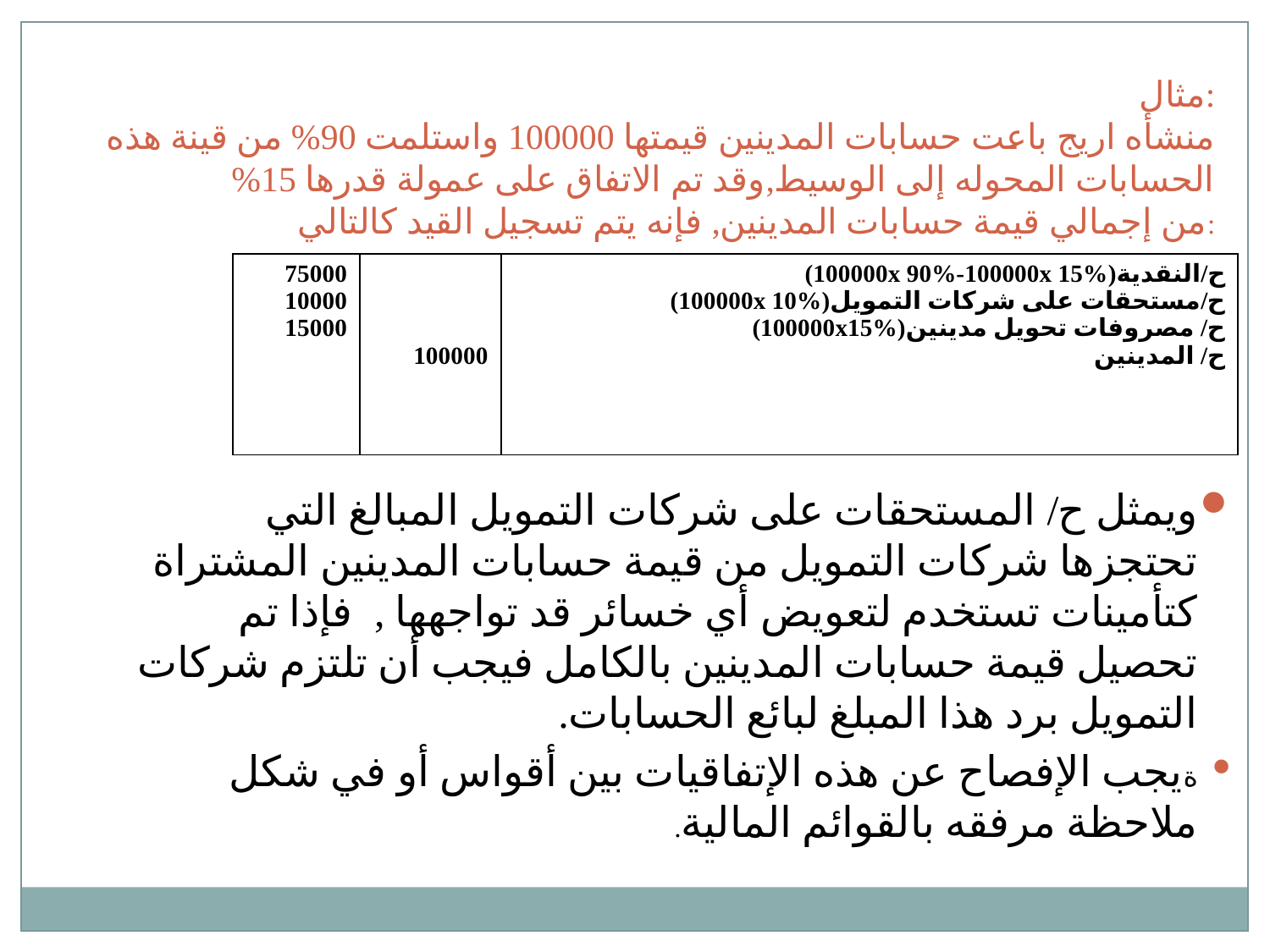

مثال:
منشأه اريج باعت حسابات المدينين قيمتها 100000 واستلمت 90% من قينة هذه الحسابات المحوله إلى الوسيط,وقد تم الاتفاق على عمولة قدرها 15%
من إجمالي قيمة حسابات المدينين, فإنه يتم تسجيل القيد كالتالي:

| 75000 10000 15000 | 100000 | ح/النقدية(100000x 90%-100000x 15%) ح/مستحقات على شركات التمويل(100000x 10%) ح/ مصروفات تحويل مدينين(100000x15%) ح/ المدينين |
| --- | --- | --- |
ويمثل ح/ المستحقات على شركات التمويل المبالغ التي تحتجزها شركات التمويل من قيمة حسابات المدينين المشتراة كتأمينات تستخدم لتعويض أي خسائر قد تواجهها ,  فإذا تم تحصيل قيمة حسابات المدينين بالكامل فيجب أن تلتزم شركات التمويل برد هذا المبلغ لبائع الحسابات.
ةيجب الإفصاح عن هذه الإتفاقيات بين أقواس أو في شكل ملاحظة مرفقه بالقوائم المالية.